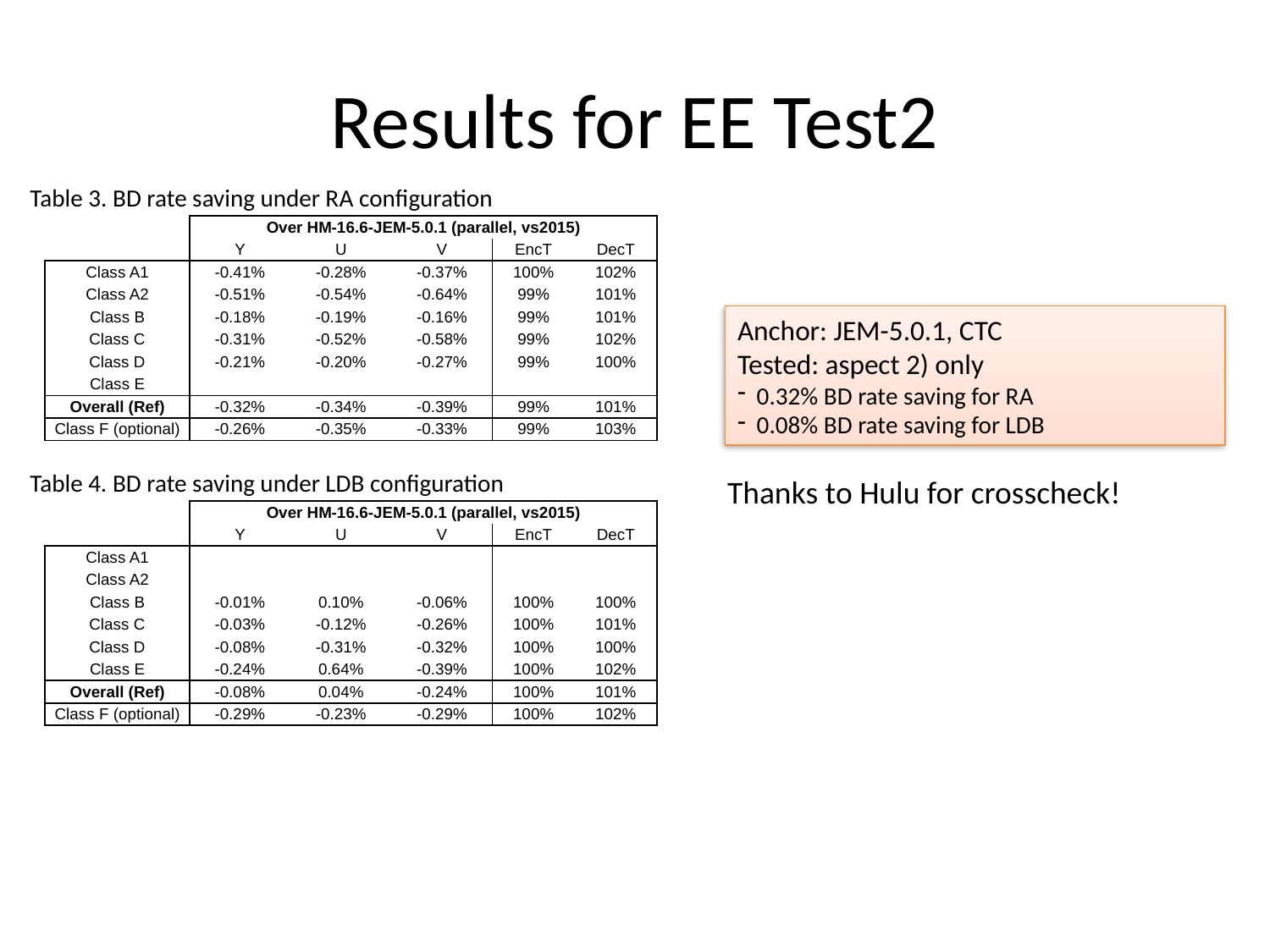

# Results for EE Test2
Table 3. BD rate saving under RA configuration
|  | Over HM-16.6-JEM-5.0.1 (parallel, vs2015) |  |  |  |  |
| --- | --- | --- | --- | --- | --- |
|  | Y | U | V | EncT | DecT |
| Class A1 | -0.41% | -0.28% | -0.37% | 100% | 102% |
| Class A2 | -0.51% | -0.54% | -0.64% | 99% | 101% |
| Class B | -0.18% | -0.19% | -0.16% | 99% | 101% |
| Class C | -0.31% | -0.52% | -0.58% | 99% | 102% |
| Class D | -0.21% | -0.20% | -0.27% | 99% | 100% |
| Class E |  |  |  |  |  |
| Overall (Ref) | -0.32% | -0.34% | -0.39% | 99% | 101% |
| Class F (optional) | -0.26% | -0.35% | -0.33% | 99% | 103% |
Anchor: JEM-5.0.1, CTC
Tested: aspect 2) only
  0.32% BD rate saving for RA
  0.08% BD rate saving for LDB
Table 4. BD rate saving under LDB configuration
Thanks to Hulu for crosscheck!
|  | Over HM-16.6-JEM-5.0.1 (parallel, vs2015) |  |  |  |  |
| --- | --- | --- | --- | --- | --- |
|  | Y | U | V | EncT | DecT |
| Class A1 |  |  |  |  |  |
| Class A2 |  |  |  |  |  |
| Class B | -0.01% | 0.10% | -0.06% | 100% | 100% |
| Class C | -0.03% | -0.12% | -0.26% | 100% | 101% |
| Class D | -0.08% | -0.31% | -0.32% | 100% | 100% |
| Class E | -0.24% | 0.64% | -0.39% | 100% | 102% |
| Overall (Ref) | -0.08% | 0.04% | -0.24% | 100% | 101% |
| Class F (optional) | -0.29% | -0.23% | -0.29% | 100% | 102% |